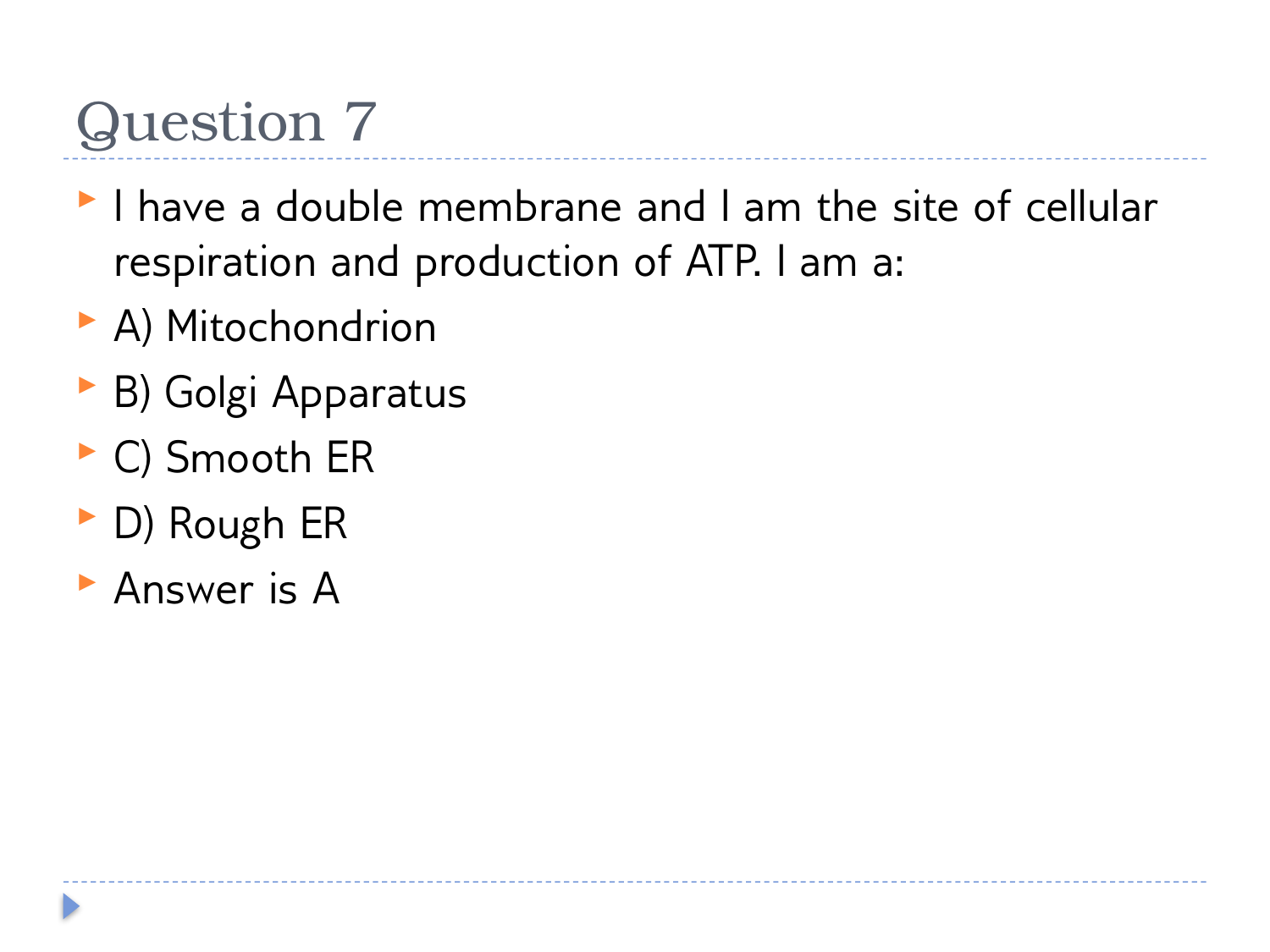

# Question 7
I have a double membrane and I am the site of cellular respiration and production of ATP. I am a:
A) Mitochondrion
B) Golgi Apparatus
C) Smooth ER
D) Rough ER
Answer is A